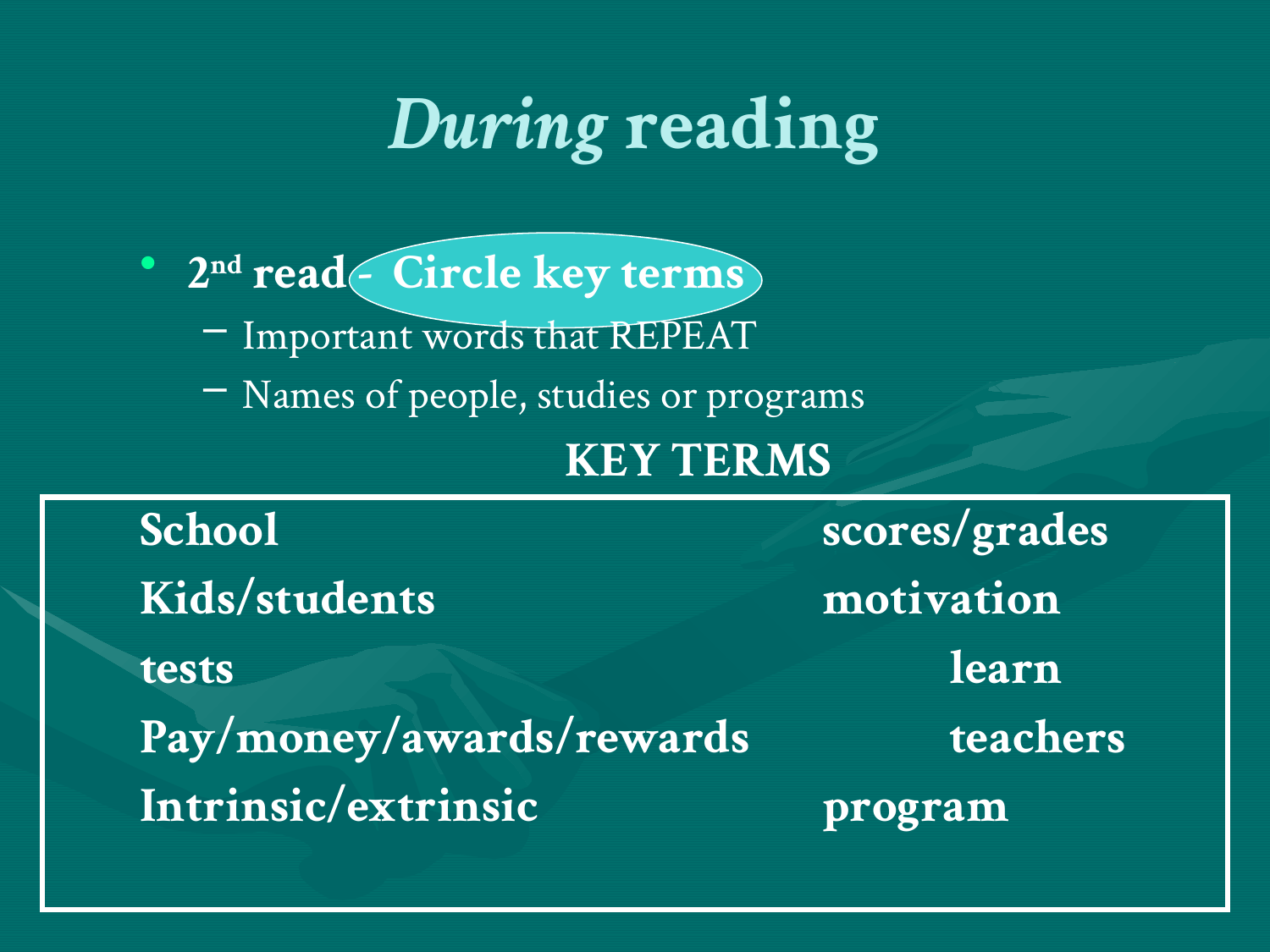

# During reading
2nd read -  Circle key terms
Important words that REPEAT
Names of people, studies or programs
KEY TERMS
School					scores/grades
Kids/students				motivation
tests						learn
Pay/money/awards/rewards		teachers
Intrinsic/extrinsic			program